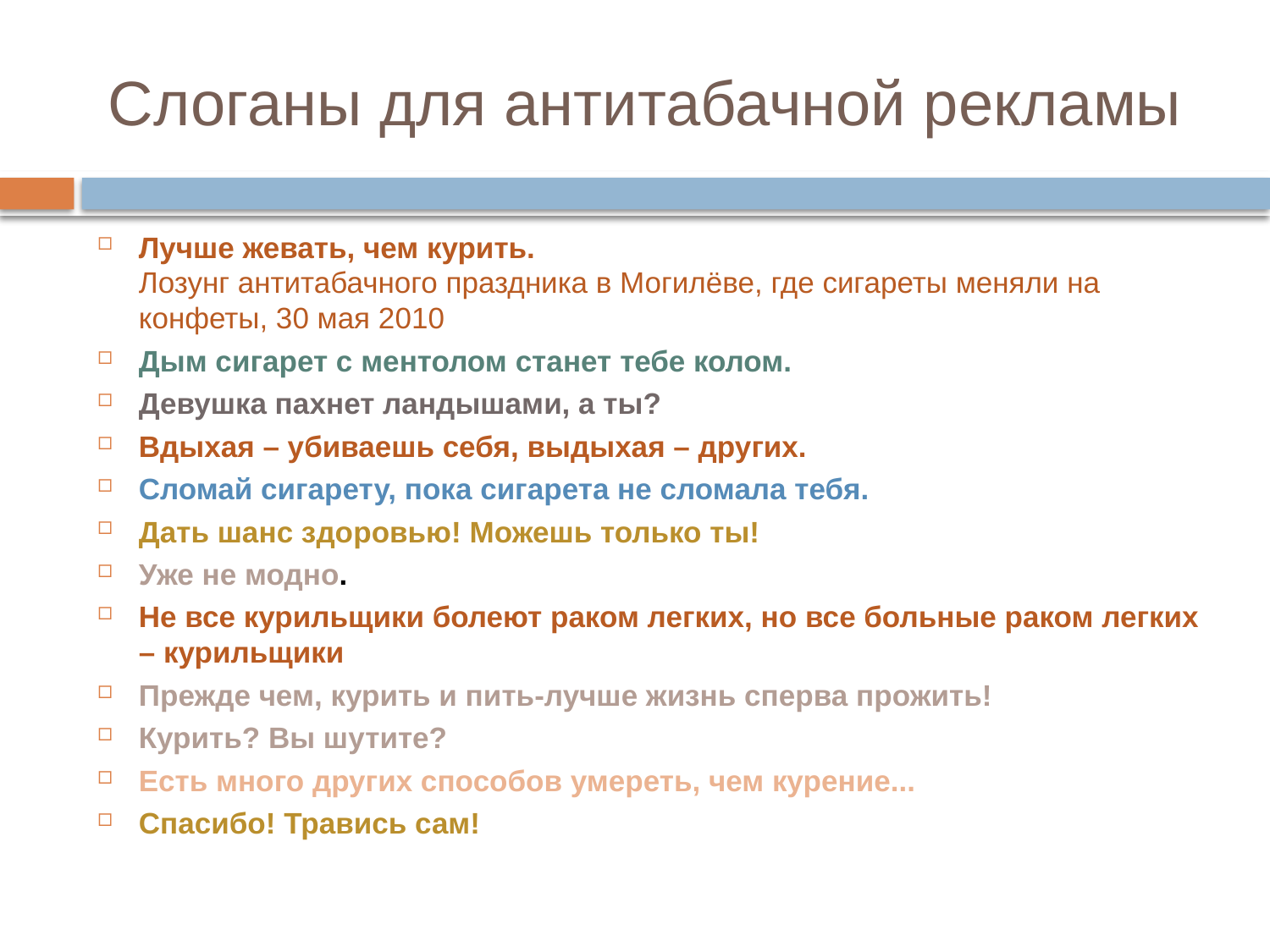

# Слоганы для антитабачной рекламы
Лучше жевать, чем курить.
Лозунг антитабачного праздника в Могилёве, где сигареты меняли на конфеты, 30 мая 2010
Дым сигарет с ментолом станет тебе колом.
Девушка пахнет ландышами, а ты?
Вдыхая – убиваешь себя, выдыхая – других.
Сломай сигарету, пока сигарета не сломала тебя.
Дать шанс здоровью! Можешь только ты!
Уже не модно.
Не все курильщики болеют раком легких, но все больные раком легких – курильщики
Прежде чем, курить и пить-лучше жизнь сперва прожить!
Курить? Вы шутите?
Есть много других способов умереть, чем курение...
Спасибо! Травись сам!